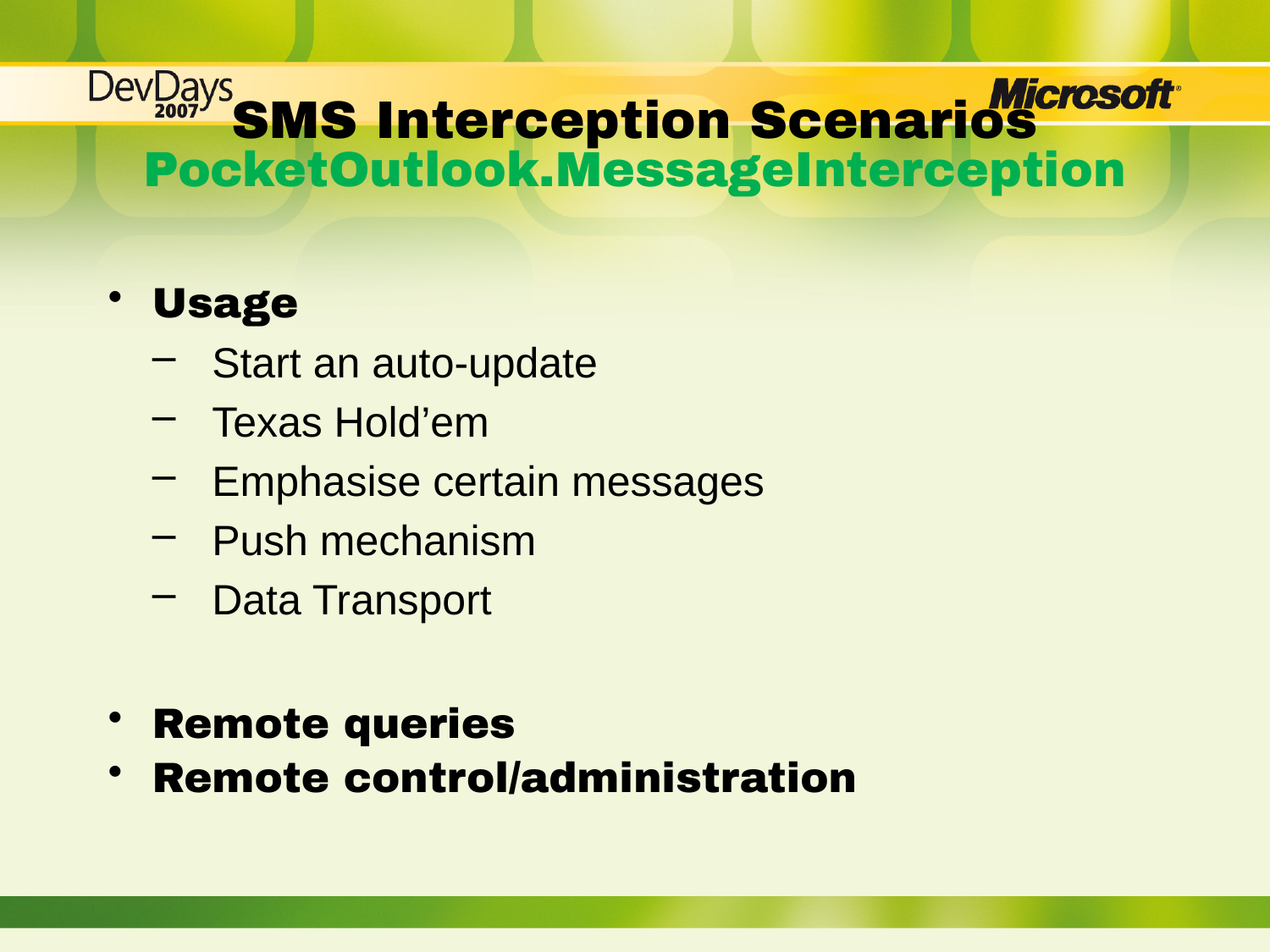

# SMS Interception Scenarios PocketOutlook.MessageInterception
Usage
Start an auto-update
Texas Hold’em
Emphasise certain messages
Push mechanism
Data Transport

Remote queries
Remote control/administration